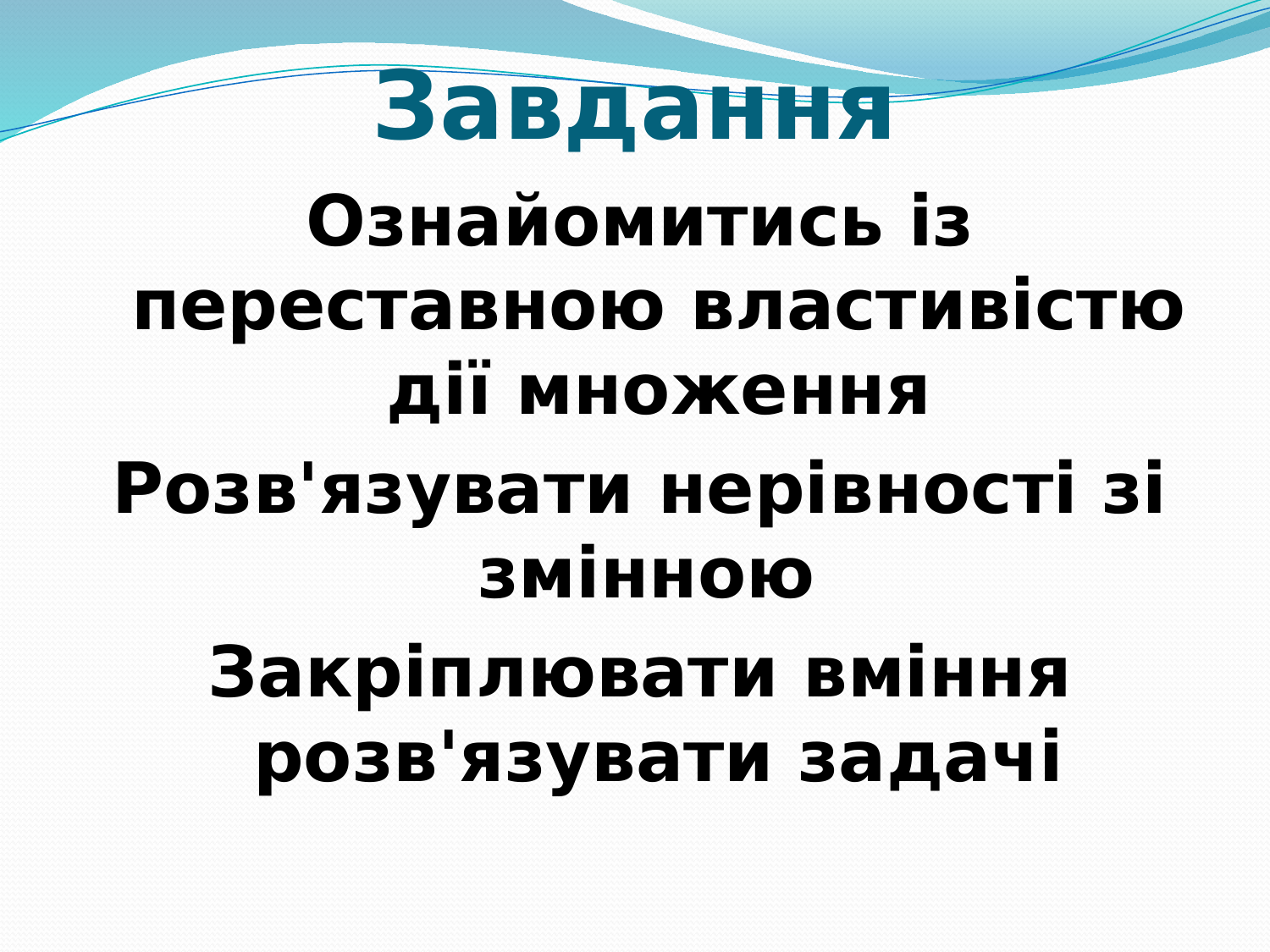

# Завдання
Ознайомитись із переставною властивістю дії множення
Розв'язувати нерівності зі змінною
Закріплювати вміння розв'язувати задачі